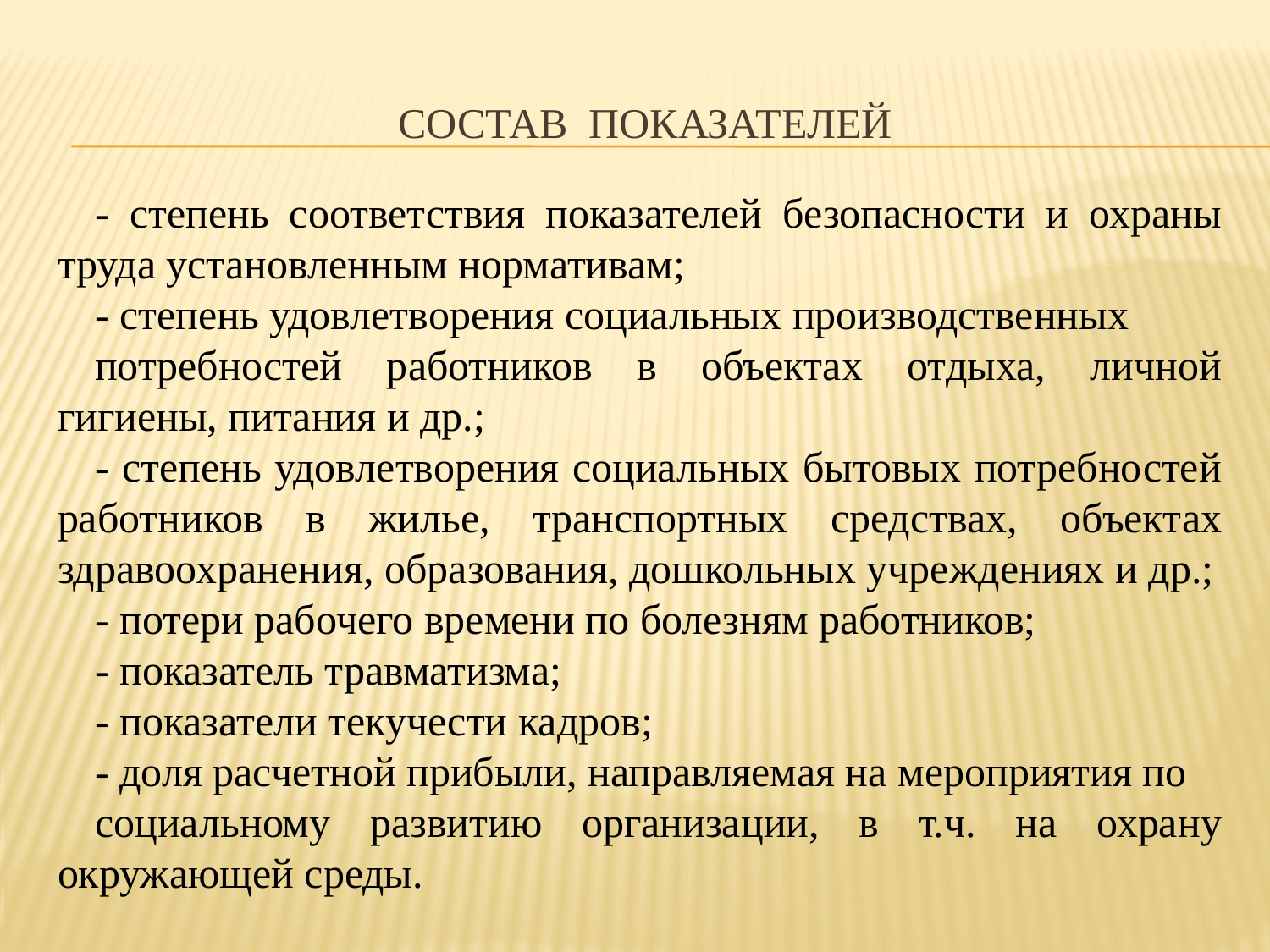

# Состав  показателей
- степень соответствия показателей безопасности и охраны труда установленным нормативам;
- степень удовлетворения социальных производственных
потребностей работников в объектах отдыха, личной гигиены, питания и др.;
- степень удовлетворения социальных бытовых потребностей работников в жилье, транспортных средствах, объектах здравоохранения, образования, дошкольных учреждениях и др.;
- потери рабочего времени по болезням работников;
- показатель травматизма;
- показатели текучести кадров;
- доля расчетной прибыли, направляемая на мероприятия по
социальному развитию организации, в т.ч. на охрану окружающей среды.